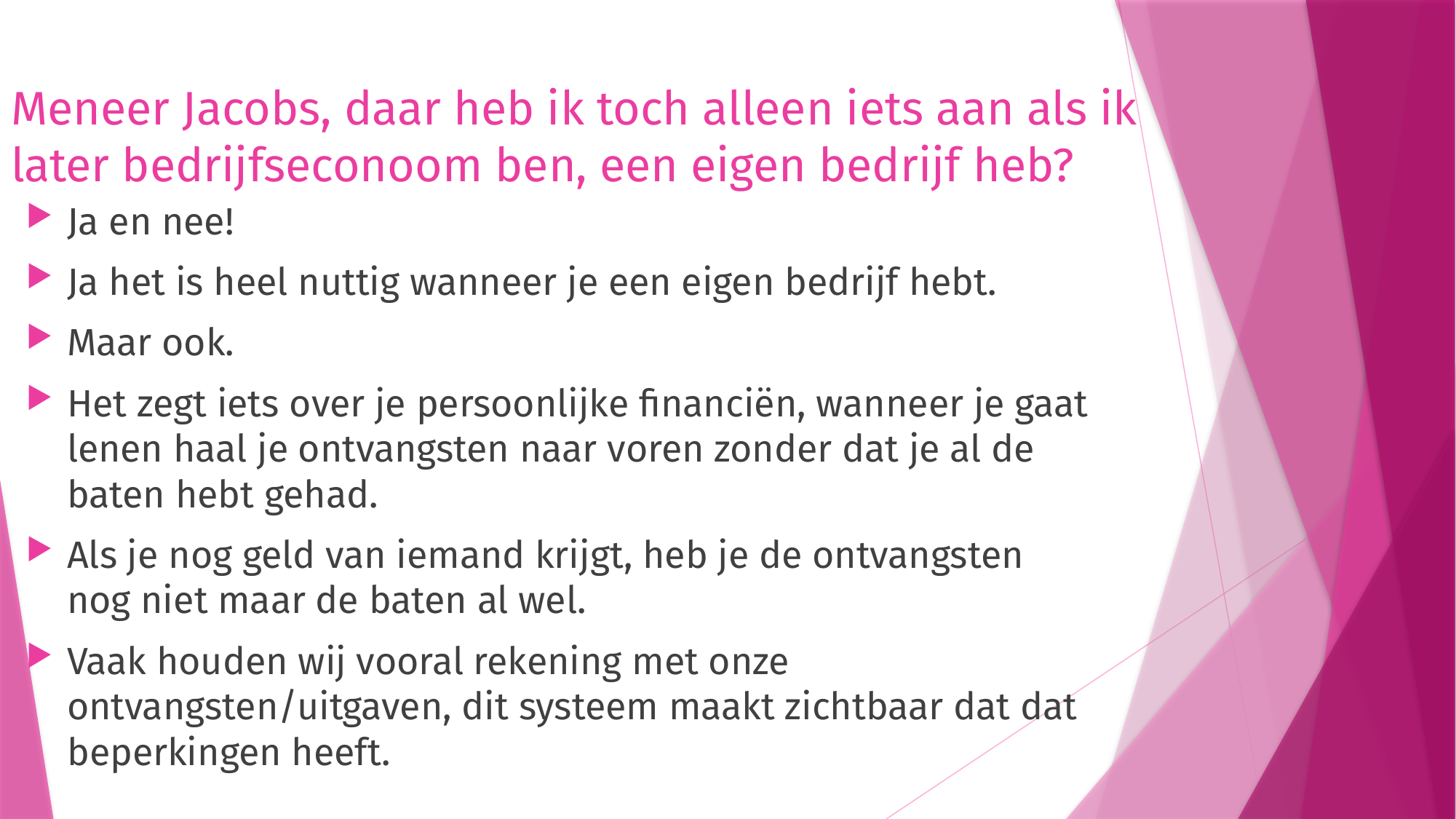

# Meneer Jacobs, daar heb ik toch alleen iets aan als ik later bedrijfseconoom ben, een eigen bedrijf heb?
Ja en nee!
Ja het is heel nuttig wanneer je een eigen bedrijf hebt.
Maar ook.
Het zegt iets over je persoonlijke financiën, wanneer je gaat lenen haal je ontvangsten naar voren zonder dat je al de baten hebt gehad.
Als je nog geld van iemand krijgt, heb je de ontvangsten nog niet maar de baten al wel.
Vaak houden wij vooral rekening met onze ontvangsten/uitgaven, dit systeem maakt zichtbaar dat dat beperkingen heeft.